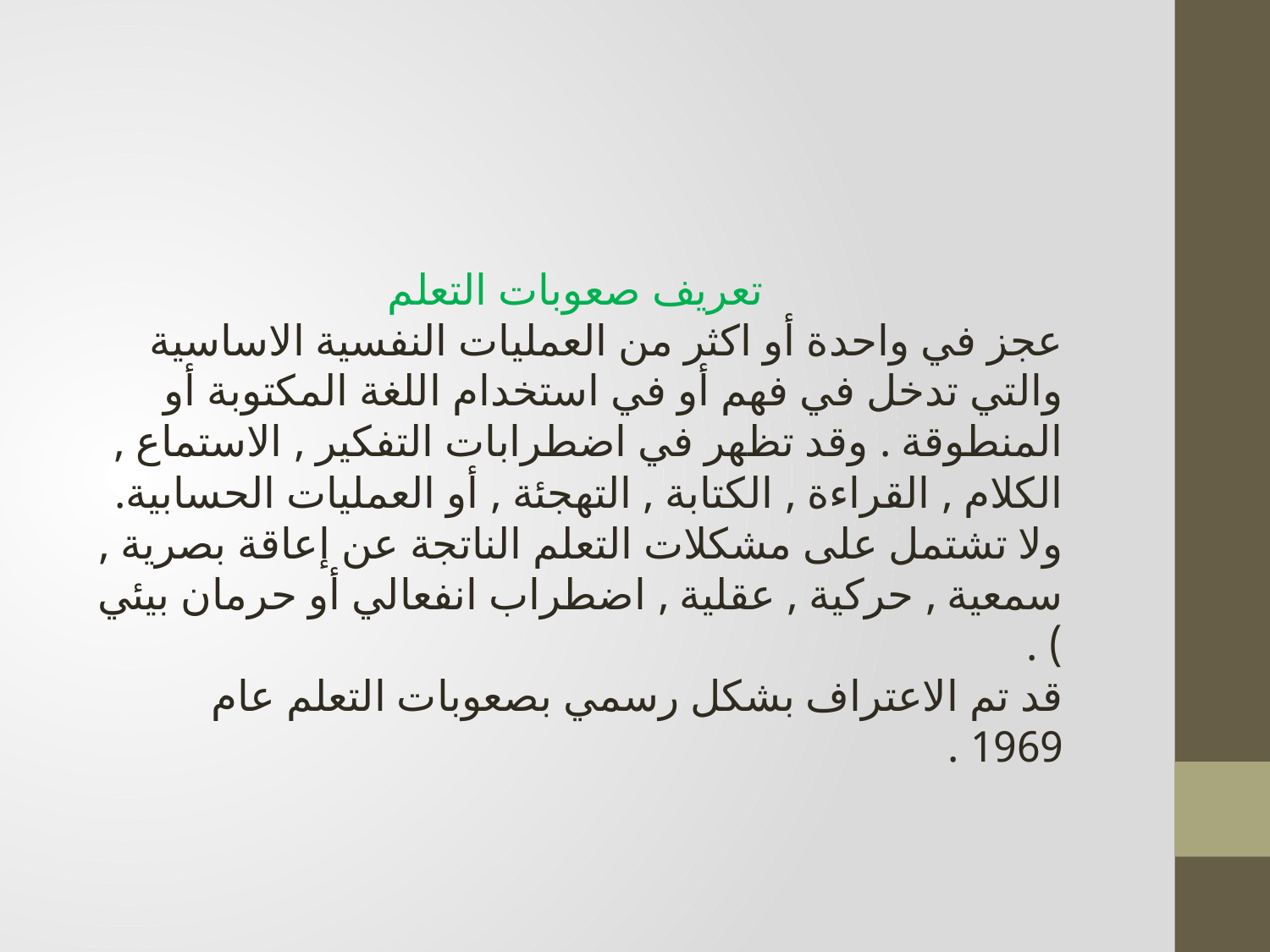

تعريف صعوبات التعلم
عجز في واحدة أو اكثر من العمليات النفسية الاساسية والتي تدخل في فهم أو في استخدام اللغة المكتوبة أو المنطوقة . وقد تظهر في اضطرابات التفكير , الاستماع , الكلام , القراءة , الكتابة , التهجئة , أو العمليات الحسابية. ولا تشتمل على مشكلات التعلم الناتجة عن إعاقة بصرية , سمعية , حركية , عقلية , اضطراب انفعالي أو حرمان بيئي ) .
قد تم الاعتراف بشكل رسمي بصعوبات التعلم عام 1969 .